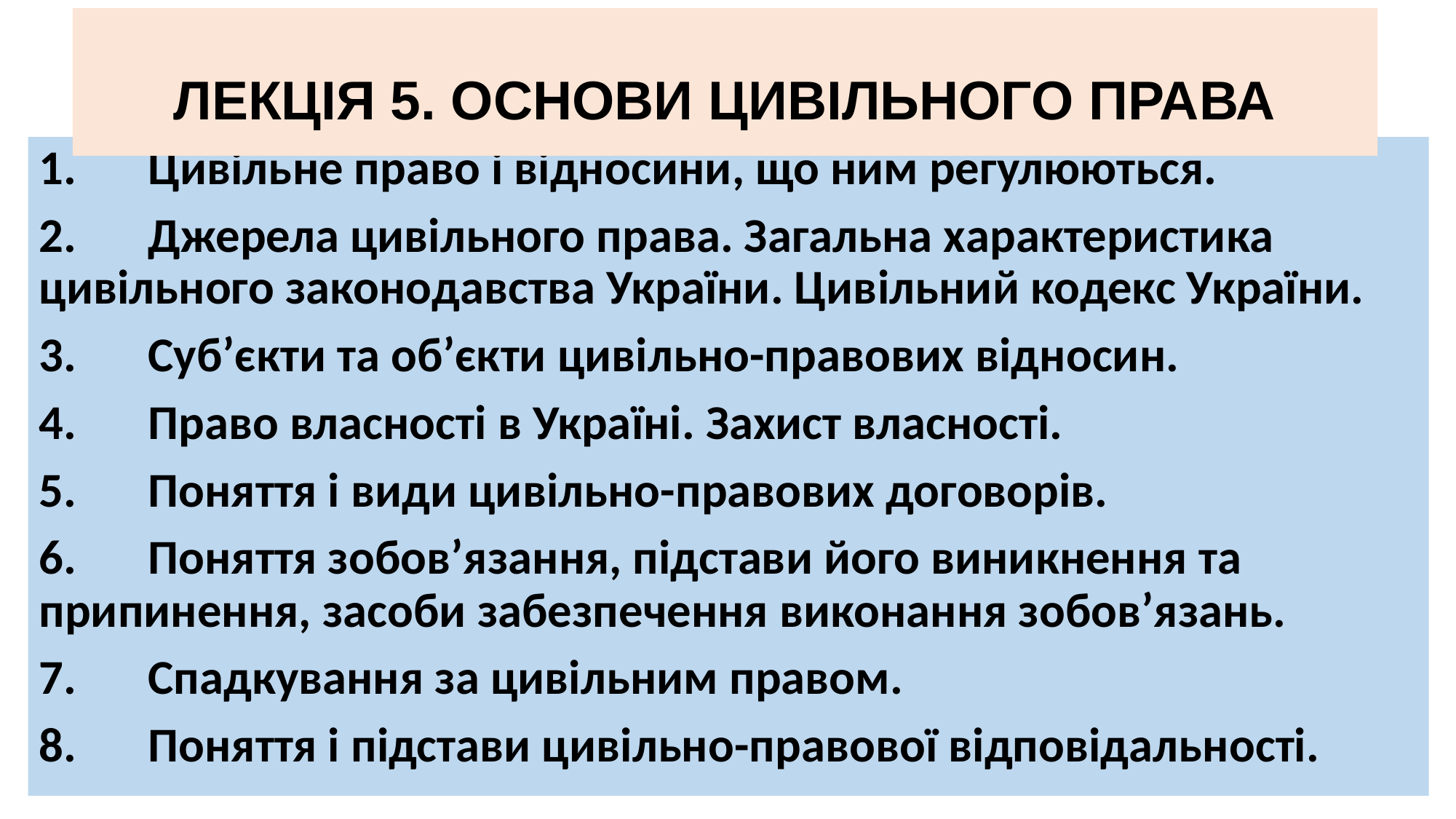

# ЛЕКЦІЯ 5. ОСНОВИ ЦИВІЛЬНОГО ПРАВА
1.	Цивільне право і відносини, що ним регулюються.
2.	Джерела цивільного права. Загальна характеристика цивільного законодавства України. Цивільний кодекс України.
3.	Суб’єкти та об’єкти цивільно-правових відносин.
4.	Право власності в Україні. Захист власності.
5.	Поняття і види цивільно-правових договорів.
6.	Поняття зобов’язання, підстави його виникнення та припинення, засоби забезпечення виконання зобов’язань.
7.	Спадкування за цивільним правом.
8.	Поняття і підстави цивільно-правової відповідальності.